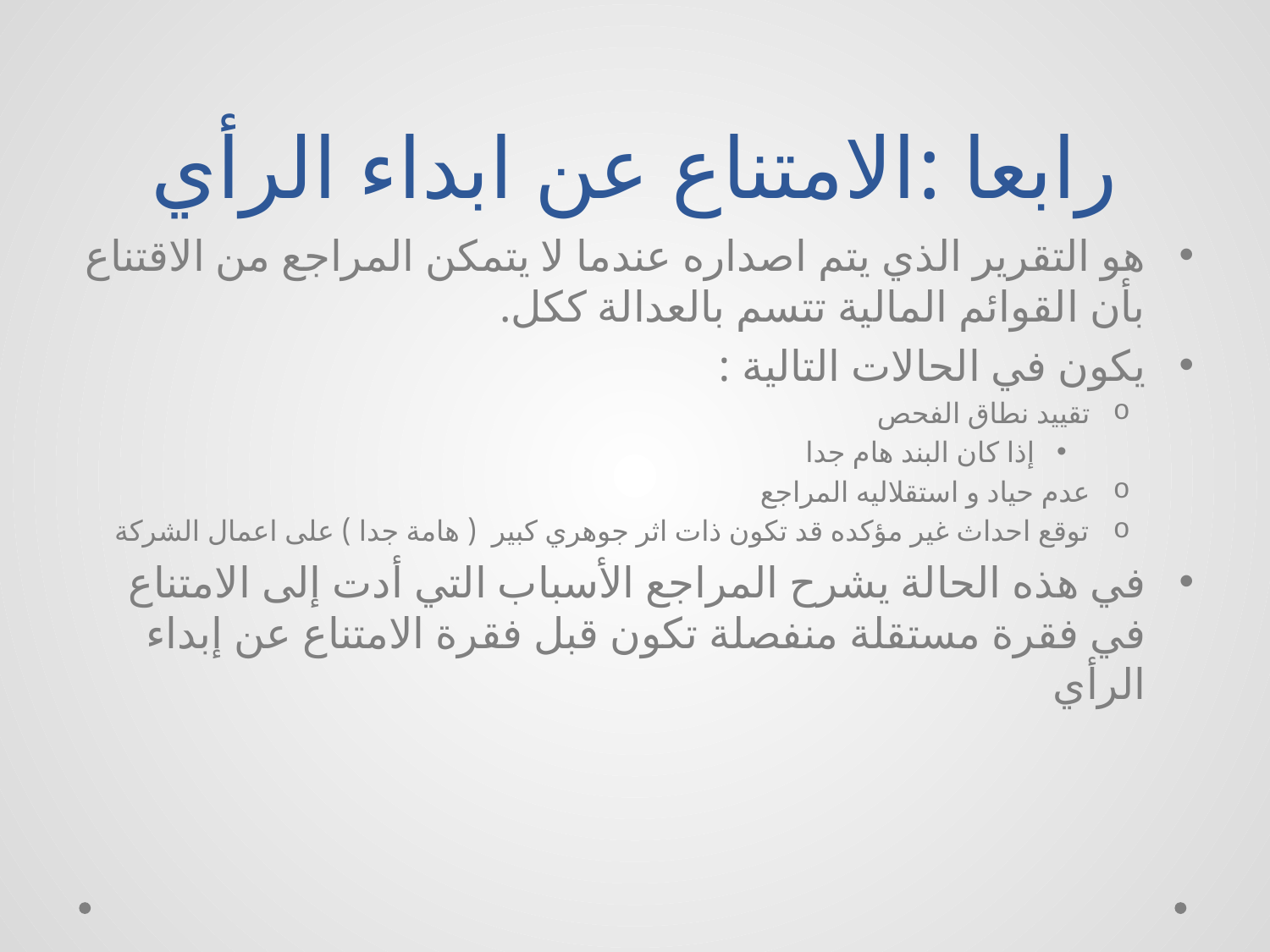

# رابعا :الامتناع عن ابداء الرأي
هو التقرير الذي يتم اصداره عندما لا يتمكن المراجع من الاقتناع بأن القوائم المالية تتسم بالعدالة ككل.
يكون في الحالات التالية :
تقييد نطاق الفحص
إذا كان البند هام جدا
عدم حياد و استقلاليه المراجع
توقع احداث غير مؤكده قد تكون ذات اثر جوهري كبير  ( هامة جدا ) على اعمال الشركة
في هذه الحالة يشرح المراجع الأسباب التي أدت إلى الامتناع في فقرة مستقلة منفصلة تكون قبل فقرة الامتناع عن إبداء الرأي